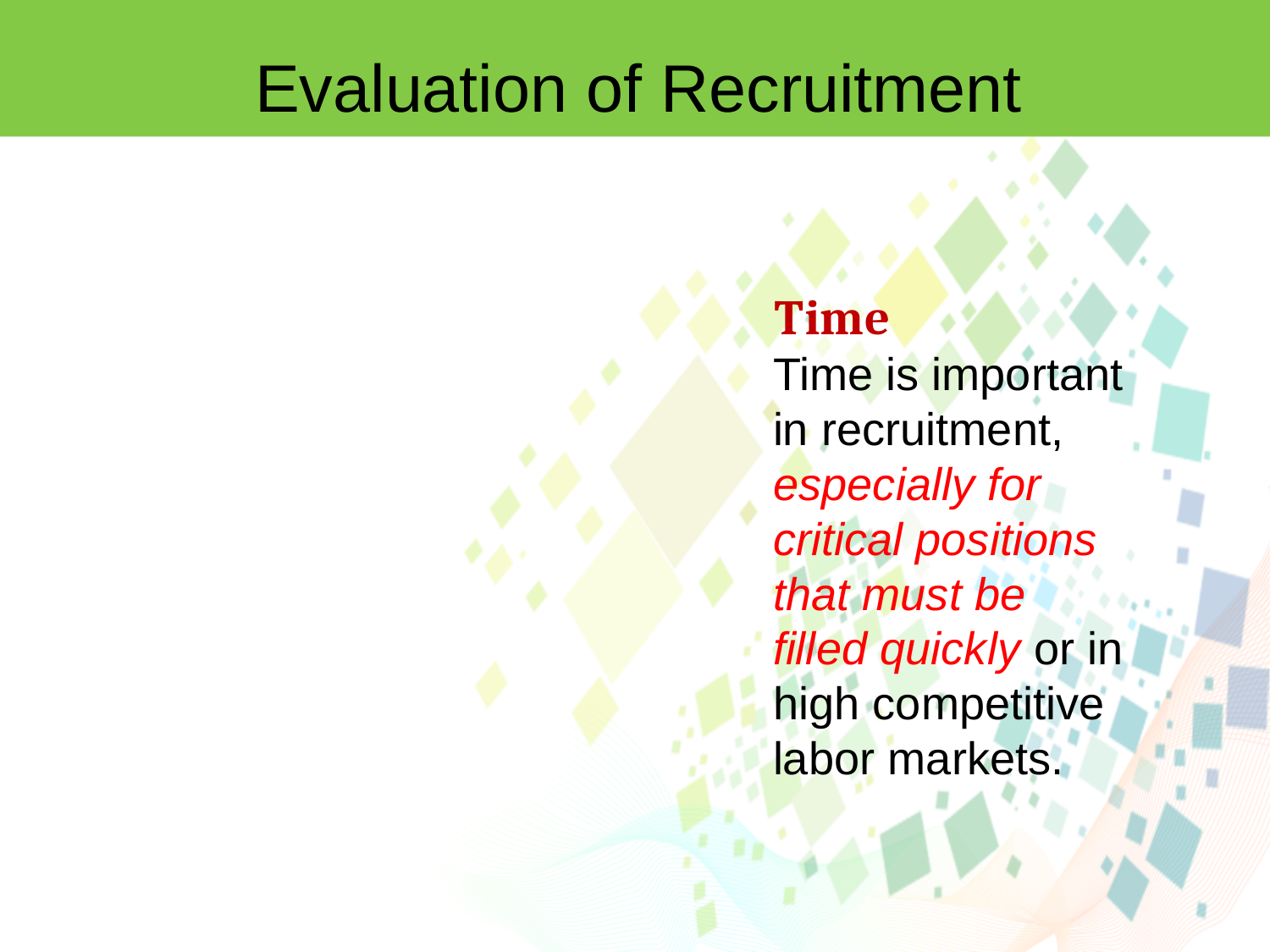

Evaluation of Recruitment
Time
Time is important in recruitment, especially for critical positions that must be filled quickly or in high competitive labor markets.